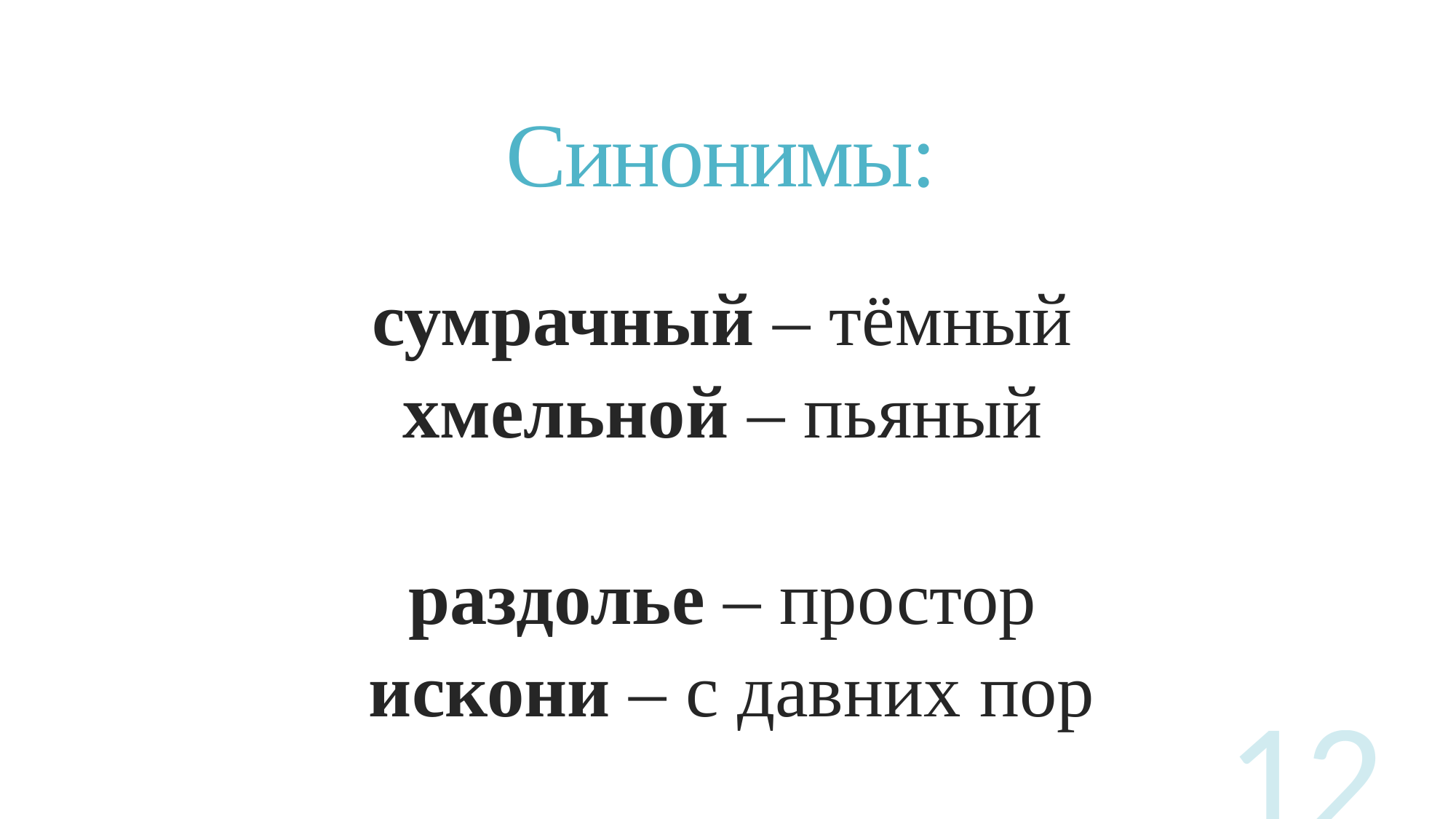

# Синонимы:
сумрачный – тёмный
хмельной – пьяный

раздолье – простор
 искони – с давних пор

12